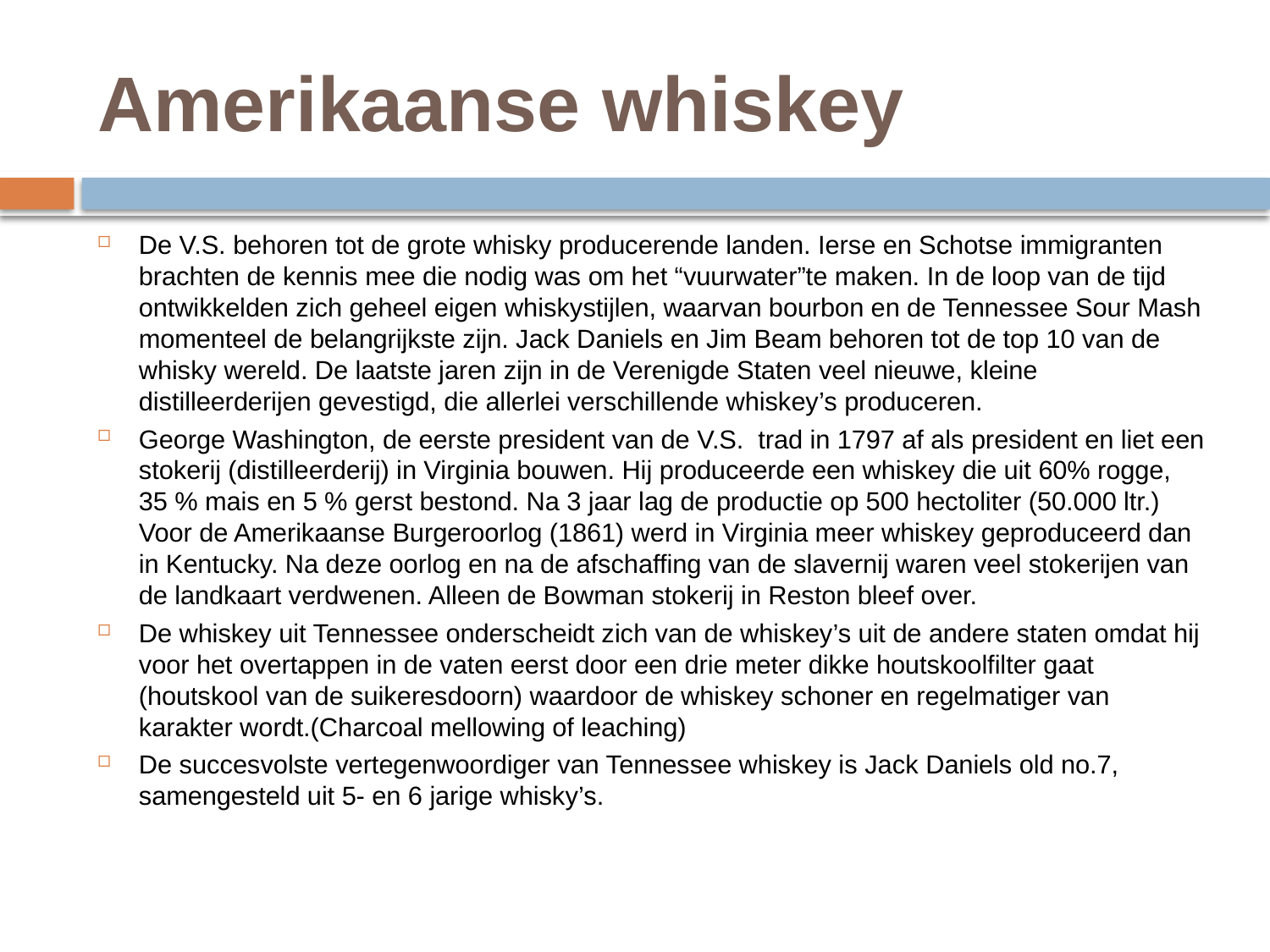

# Amerikaanse whiskey
De V.S. behoren tot de grote whisky producerende landen. Ierse en Schotse immigranten brachten de kennis mee die nodig was om het “vuurwater”te maken. In de loop van de tijd ontwikkelden zich geheel eigen whiskystijlen, waarvan bourbon en de Tennessee Sour Mash momenteel de belangrijkste zijn. Jack Daniels en Jim Beam behoren tot de top 10 van de whisky wereld. De laatste jaren zijn in de Verenigde Staten veel nieuwe, kleine distilleerderijen gevestigd, die allerlei verschillende whiskey’s produceren.
George Washington, de eerste president van de V.S.  trad in 1797 af als president en liet een stokerij (distilleerderij) in Virginia bouwen. Hij produceerde een whiskey die uit 60% rogge, 35 % mais en 5 % gerst bestond. Na 3 jaar lag de productie op 500 hectoliter (50.000 ltr.) Voor de Amerikaanse Burgeroorlog (1861) werd in Virginia meer whiskey geproduceerd dan in Kentucky. Na deze oorlog en na de afschaffing van de slavernij waren veel stokerijen van de landkaart verdwenen. Alleen de Bowman stokerij in Reston bleef over.
De whiskey uit Tennessee onderscheidt zich van de whiskey’s uit de andere staten omdat hij voor het overtappen in de vaten eerst door een drie meter dikke houtskoolfilter gaat (houtskool van de suikeresdoorn) waardoor de whiskey schoner en regelmatiger van karakter wordt.(Charcoal mellowing of leaching)
De succesvolste vertegenwoordiger van Tennessee whiskey is Jack Daniels old no.7, samengesteld uit 5- en 6 jarige whisky’s.